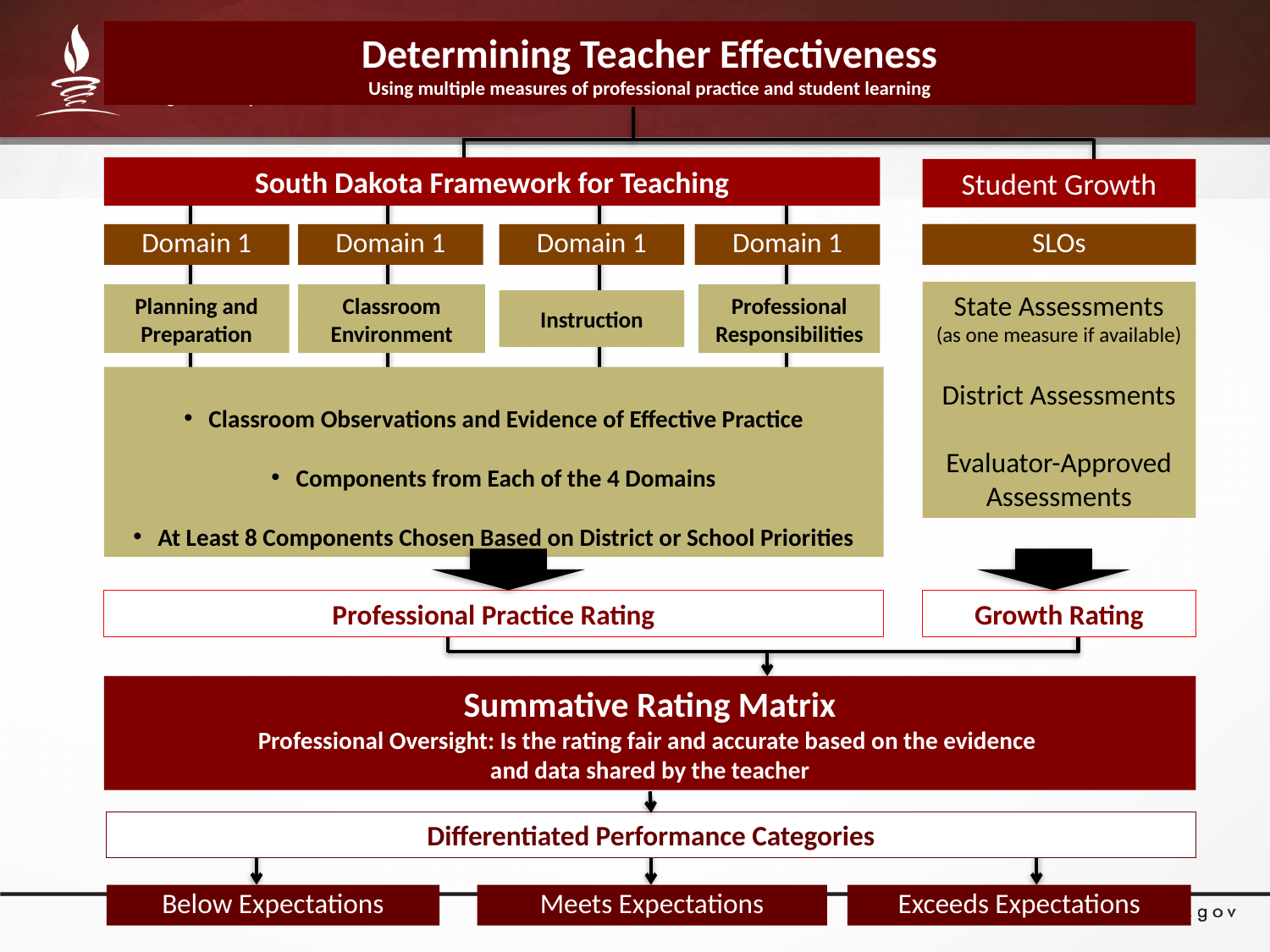

Determining Teacher Effectiveness
Using multiple measures of professional practice and student learning
South Dakota Framework for Teaching
Domain 1
Domain 1
Domain 1
Domain 1
Instruction
Planning and Preparation
Classroom Environment
Professional Responsibilities
Classroom Observations and Evidence of Effective Practice
Components from Each of the 4 Domains
At Least 8 Components Chosen Based on District or School Priorities

Professional Practice Rating
Student Growth
SLOs

Growth Rating
SLOs
State Assessments
(as one measure if available)

District Assessments

Evaluator-Approved Assessments
Summative Rating Matrix
Professional Oversight: Is the rating fair and accurate based on the evidence
and data shared by the teacher
Differentiated Performance Categories
Below Expectations
Meets Expectations
Exceeds Expectations